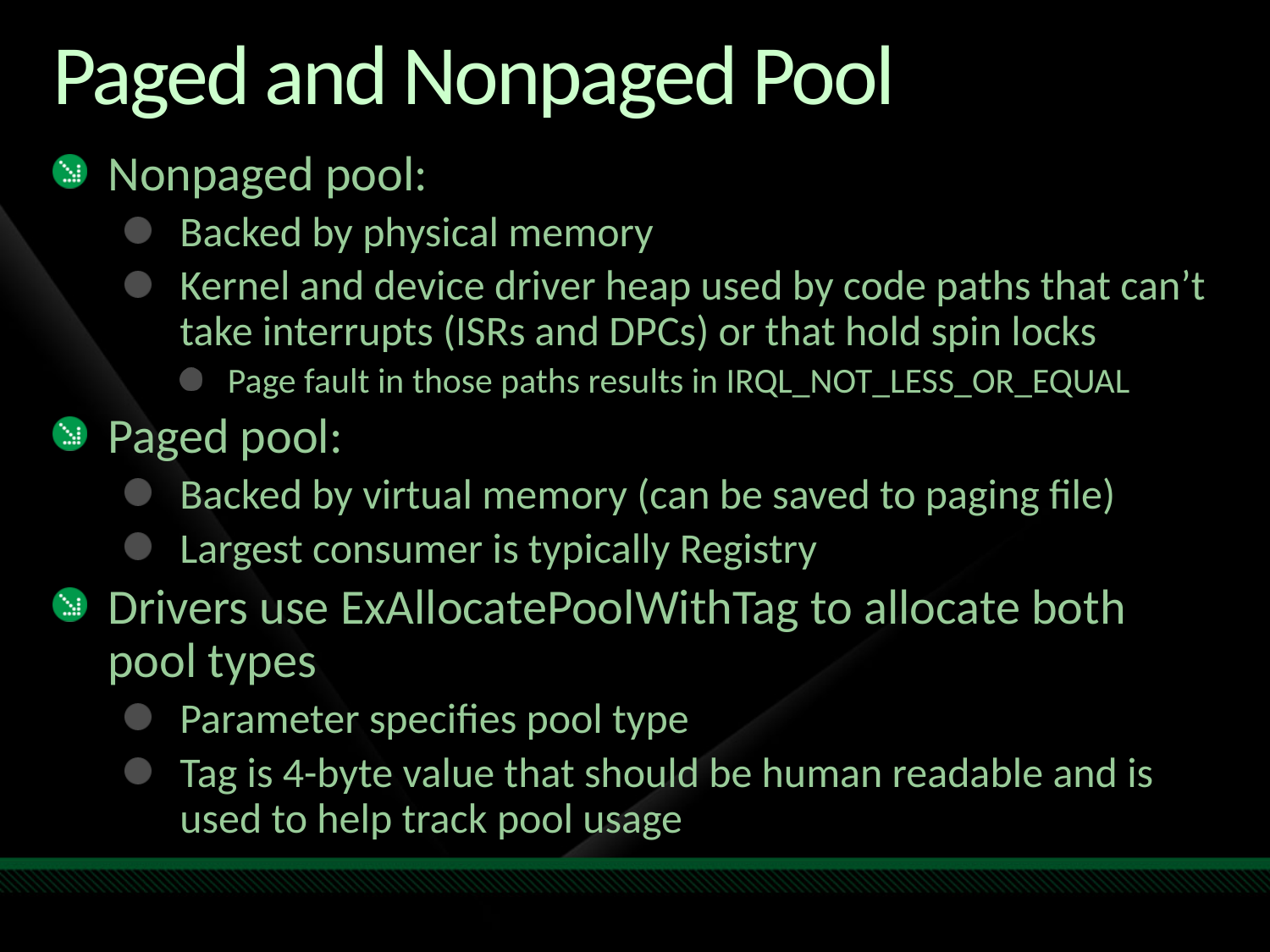

# Paged and Nonpaged Pool
Nonpaged pool:
Backed by physical memory
Kernel and device driver heap used by code paths that can’t take interrupts (ISRs and DPCs) or that hold spin locks
Page fault in those paths results in IRQL_NOT_LESS_OR_EQUAL
Paged pool:
Backed by virtual memory (can be saved to paging file)
Largest consumer is typically Registry
Drivers use ExAllocatePoolWithTag to allocate both pool types
Parameter specifies pool type
Tag is 4-byte value that should be human readable and is used to help track pool usage